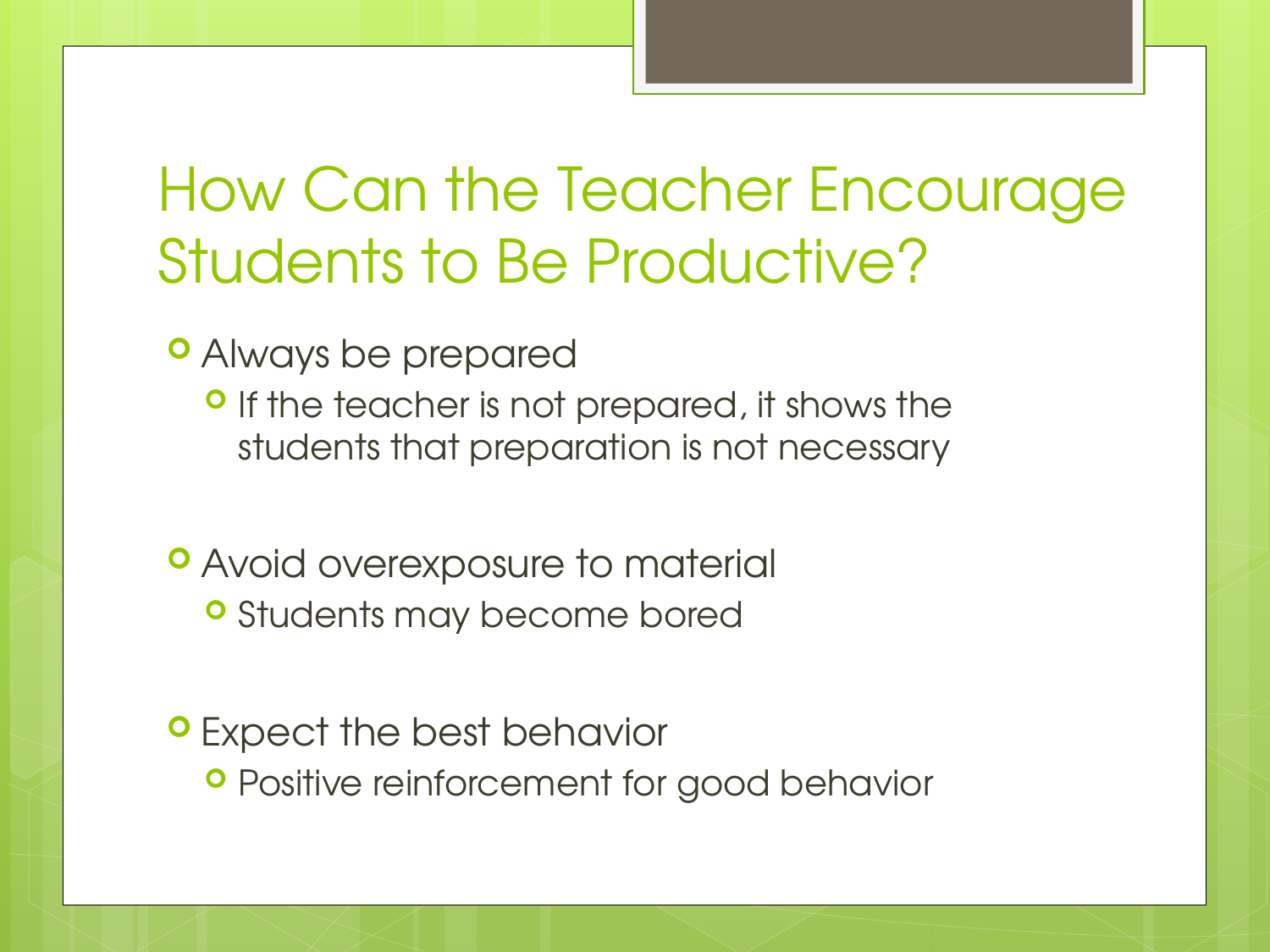

# How Can the Teacher Encourage Students to Be Productive?
Always be prepared
If the teacher is not prepared, it shows the students that preparation is not necessary

Avoid overexposure to material
Students may become bored

Expect the best behavior
Positive reinforcement for good behavior